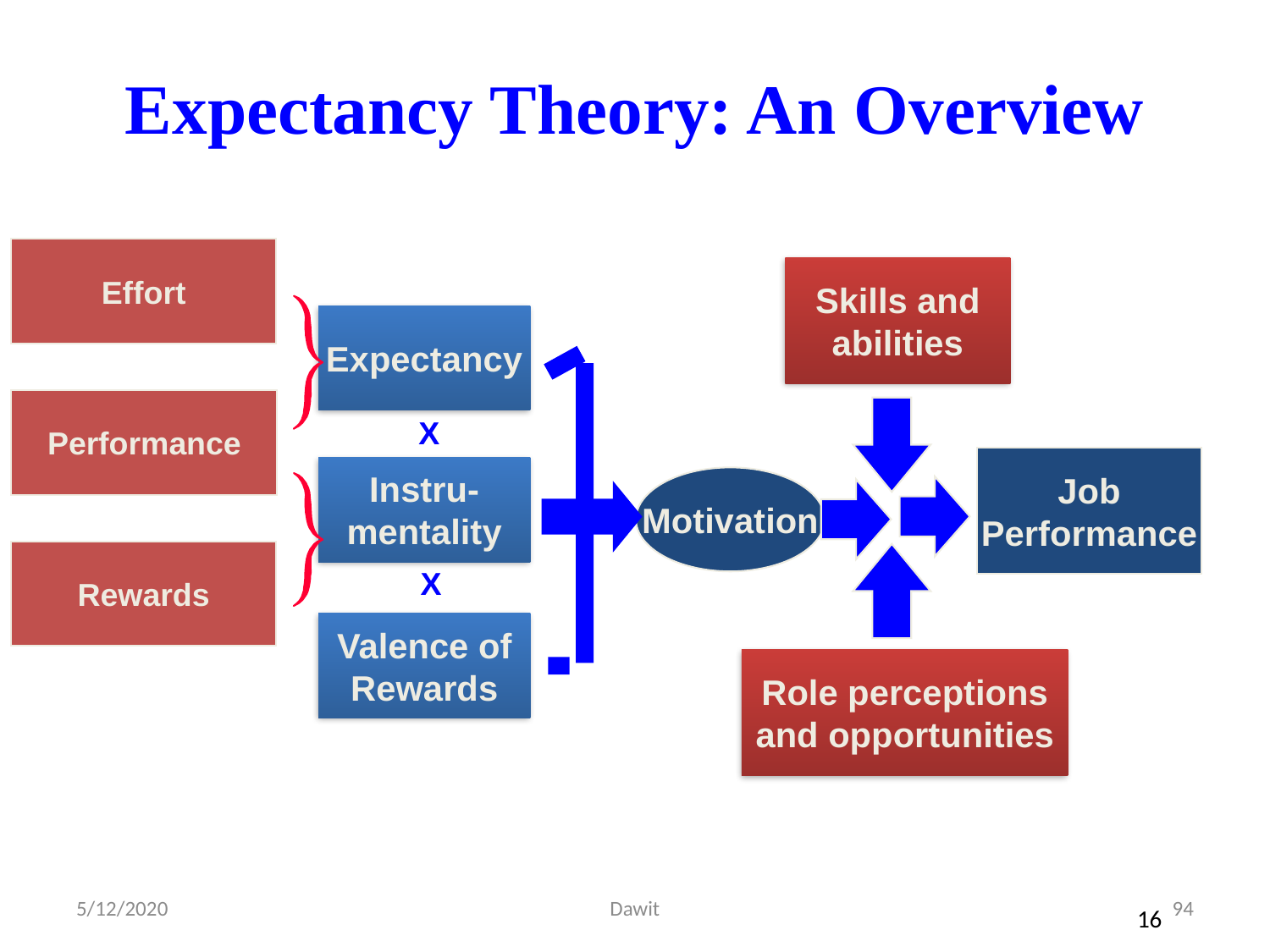

# Expectancy Theory: An Overview
Effort
Skills and
abilities

Expectancy

Performance

X
Job
Performance
Instru-
mentality
Motivation

Rewards

X
Valence of
Rewards
Role perceptions
and opportunities

5/12/2020
Dawit
94
16